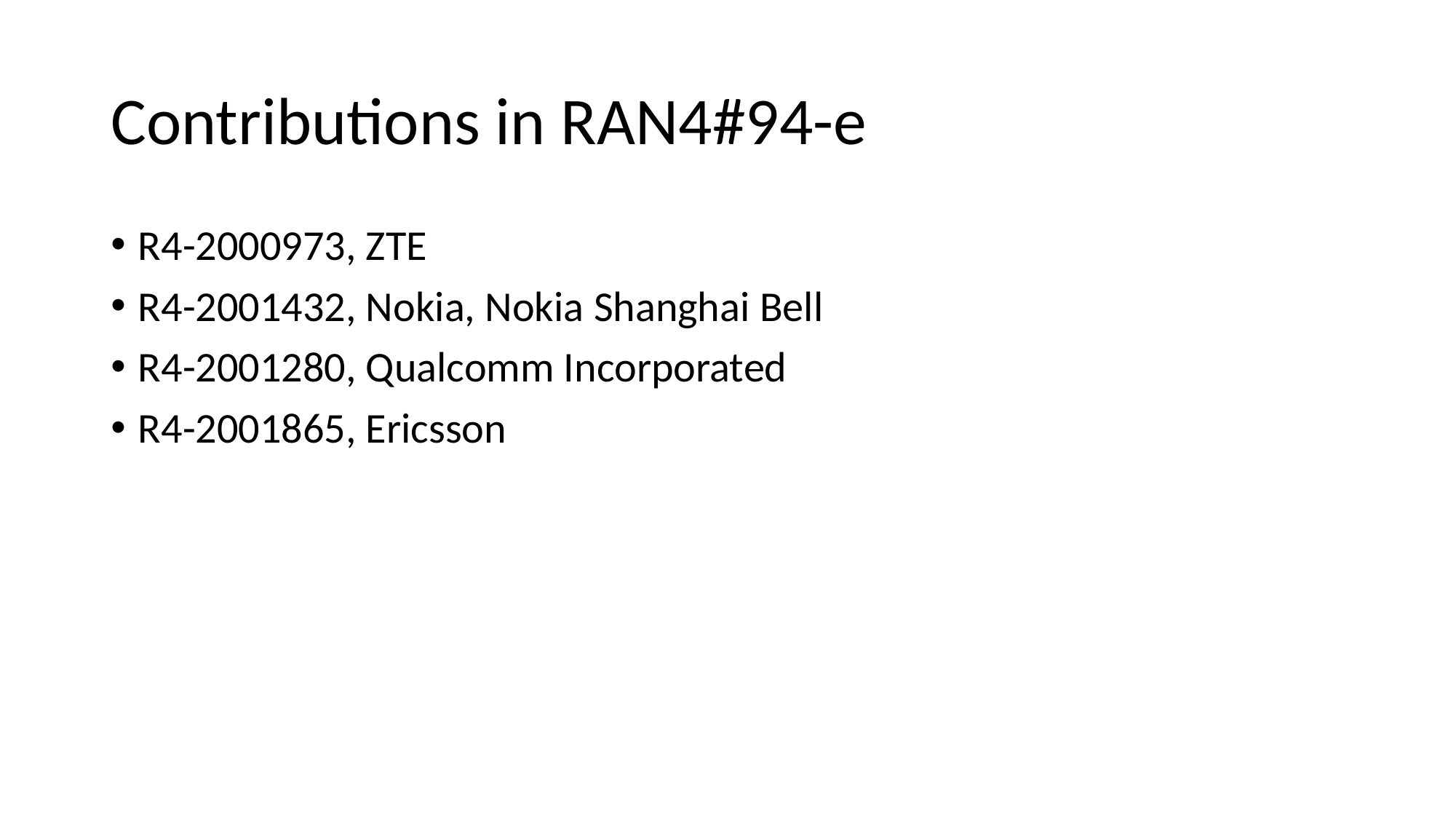

# Contributions in RAN4#94-e
R4-2000973, ZTE
R4-2001432, Nokia, Nokia Shanghai Bell
R4-2001280, Qualcomm Incorporated
R4-2001865, Ericsson